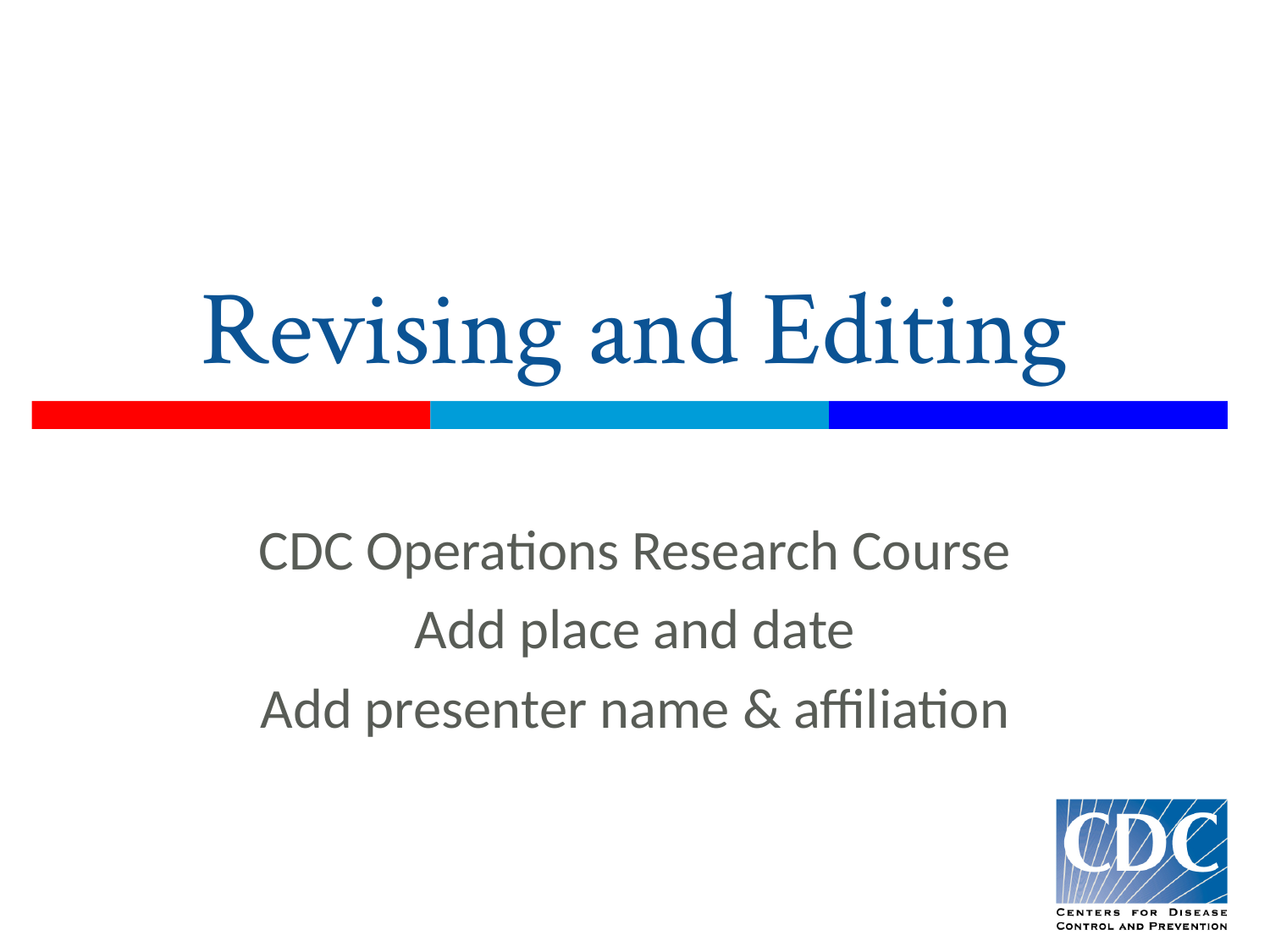

# Revising and Editing
CDC Operations Research Course
Add place and date
Add presenter name & affiliation